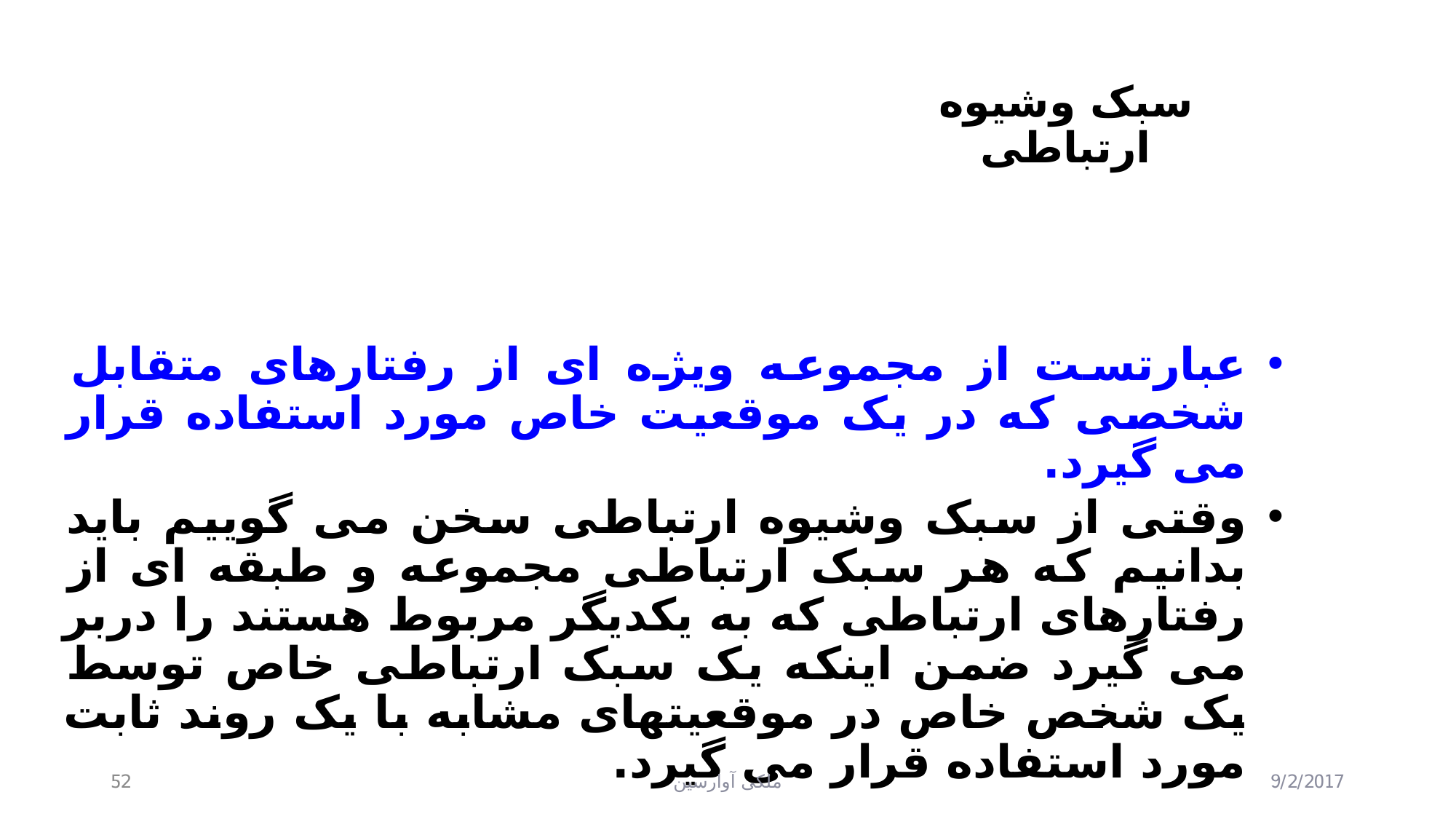

# سبک وشیوه ارتباطی
عبارتست از مجموعه ویژه ای از رفتارهای متقابل شخصی که در یک موقعیت خاص مورد استفاده قرار می گیرد.
وقتی از سبک وشیوه ارتباطی سخن می گوییم باید بدانیم که هر سبک ارتباطی مجموعه و طبقه ای از رفتارهای ارتباطی که به یکدیگر مربوط هستند را دربر می گیرد ضمن اینکه یک سبک ارتباطی خاص توسط یک شخص خاص در موقعیتهای مشابه با یک روند ثابت مورد استفاده قرار می گیرد.
52
ملکی آوارسین
9/2/2017